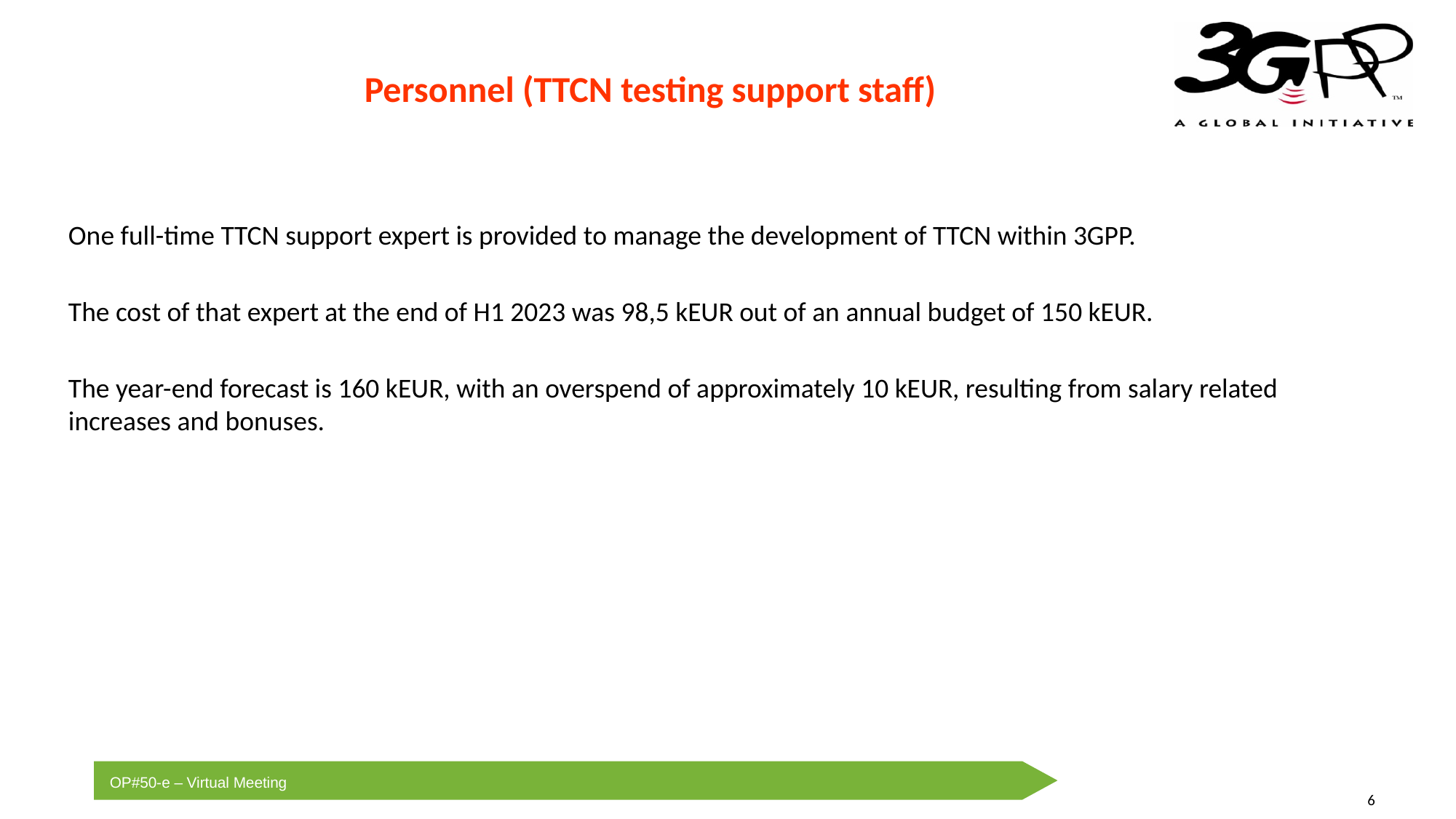

Personnel (TTCN testing support staff)

One full-time TTCN support expert is provided to manage the development of TTCN within 3GPP.

The cost of that expert at the end of H1 2023 was 98,5 kEUR out of an annual budget of 150 kEUR.

The year-end forecast is 160 kEUR, with an overspend of approximately 10 kEUR, resulting from salary related increases and bonuses.